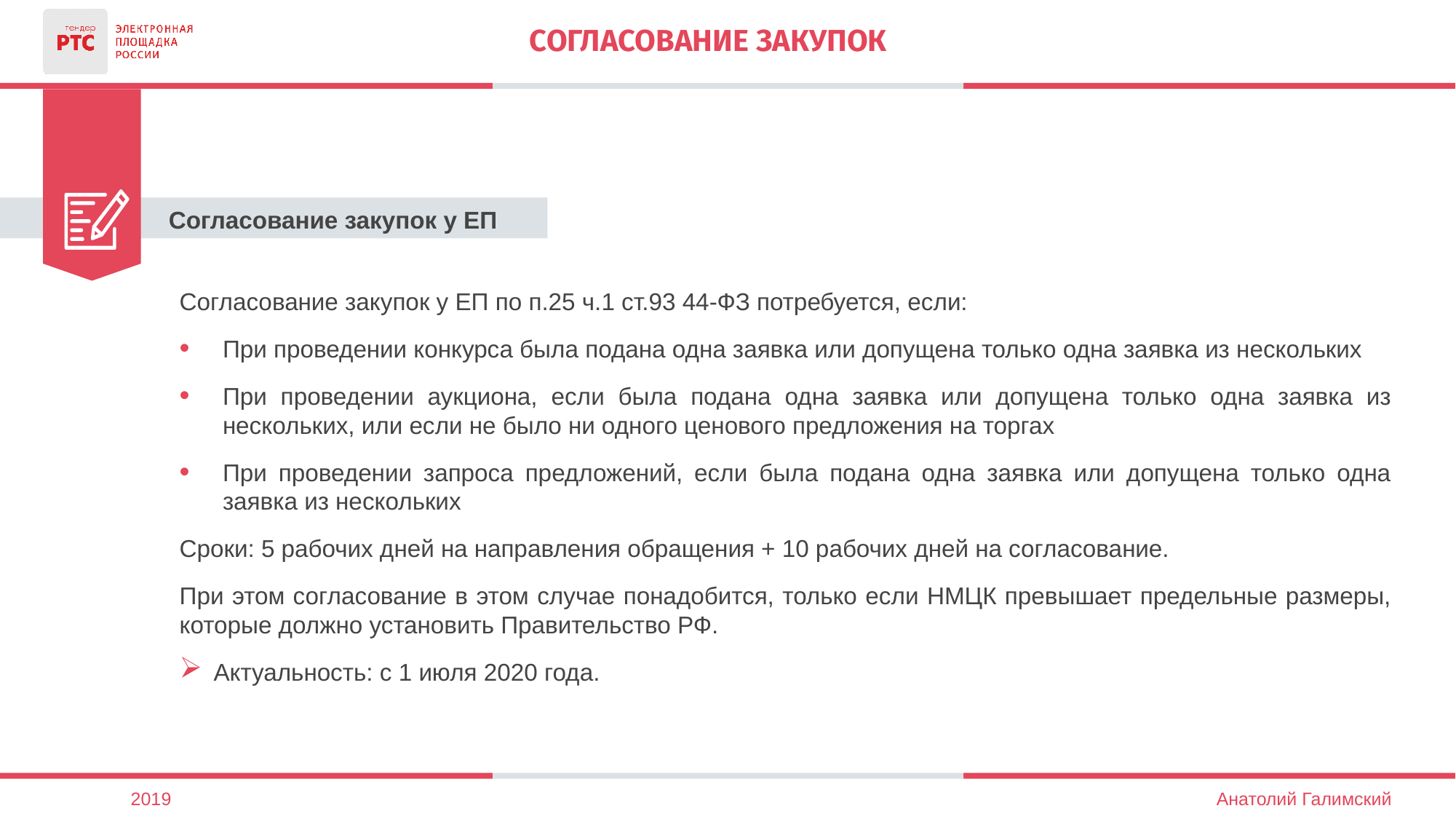

# Согласование закупок

Согласование закупок у ЕП
Согласование закупок у ЕП по п.25 ч.1 ст.93 44-ФЗ потребуется, если:
При проведении конкурса была подана одна заявка или допущена только одна заявка из нескольких
При проведении аукциона, если была подана одна заявка или допущена только одна заявка из нескольких, или если не было ни одного ценового предложения на торгах
При проведении запроса предложений, если была подана одна заявка или допущена только одна заявка из нескольких
Сроки: 5 рабочих дней на направления обращения + 10 рабочих дней на согласование.
При этом согласование в этом случае понадобится, только если НМЦК превышает предельные размеры, которые должно установить Правительство РФ.
Актуальность: с 1 июля 2020 года.

2019
Анатолий Галимский